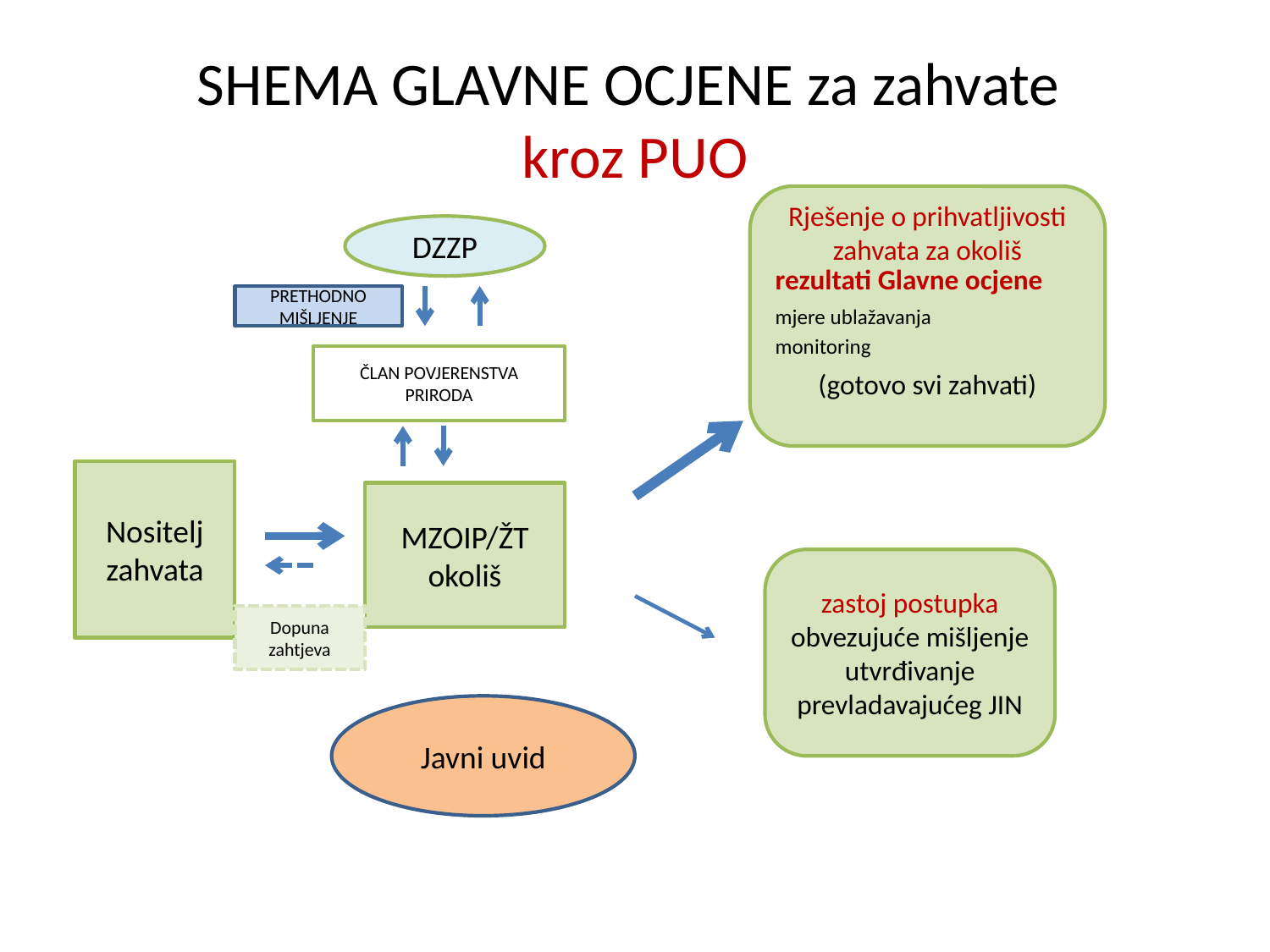

# SHEMA GLAVNE OCJENE za zahvate kroz PUO

Rješenje o prihvatljivosti zahvata za okoliš
rezultati Glavne ocjene
mjere ublažavanja
monitoring
(gotovo svi zahvati)

DZZP
PRETHODNO MIŠLJENJE
ČLAN POVJERENSTVA
PRIRODA
Nositelj zahvata
MZOIP/ŽT
okoliš
zastoj postupka
obvezujuće mišljenje
utvrđivanje prevladavajućeg JIN
Dopuna zahtjeva
Javni uvid